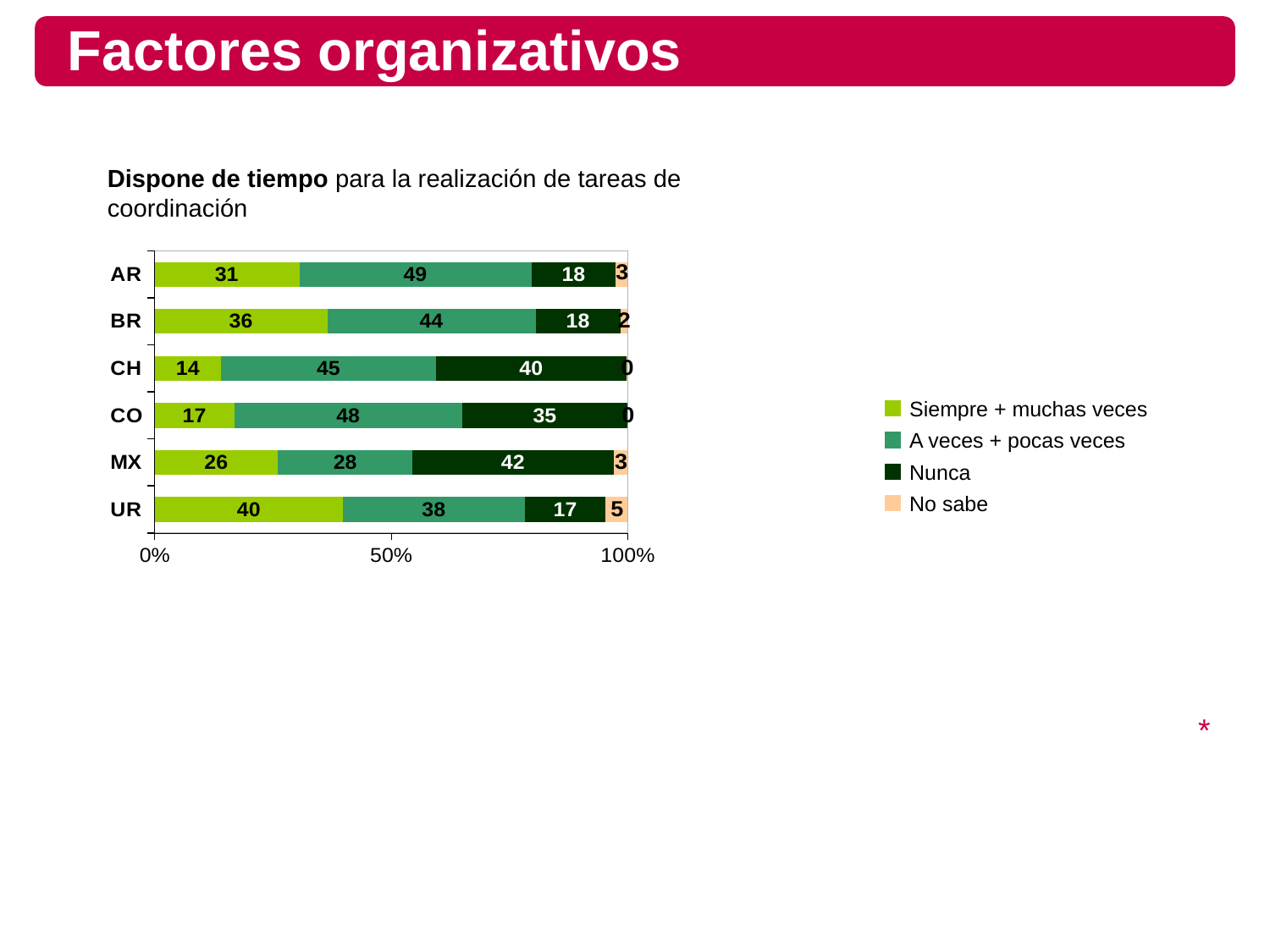

Factores organizativos
Dispone de tiempo para la realización de tareas de coordinación

### Chart

| Category | Siempre + muchas veces | A veces + pocas veces | Nunca | No sabe |
|---|---|---|---|---|
| UR | 39.83 | 38.37 | 17.15 | 4.65 |
| MX | 26.03 | 28.49 | 42.47 | 3.01 |
| CO | 16.8 | 48.21 | 34.99 | 0.0 |
| CH | 14.08 | 45.4 | 40.23 | 0.29 |
| BR | 36.48 | 44.09 | 17.85 | 1.57 |
| AR | 30.57 | 49.14 | 17.71 | 2.57 |
Siempre + muchas veces

A veces + pocas veces

Nunca

No sabe

*